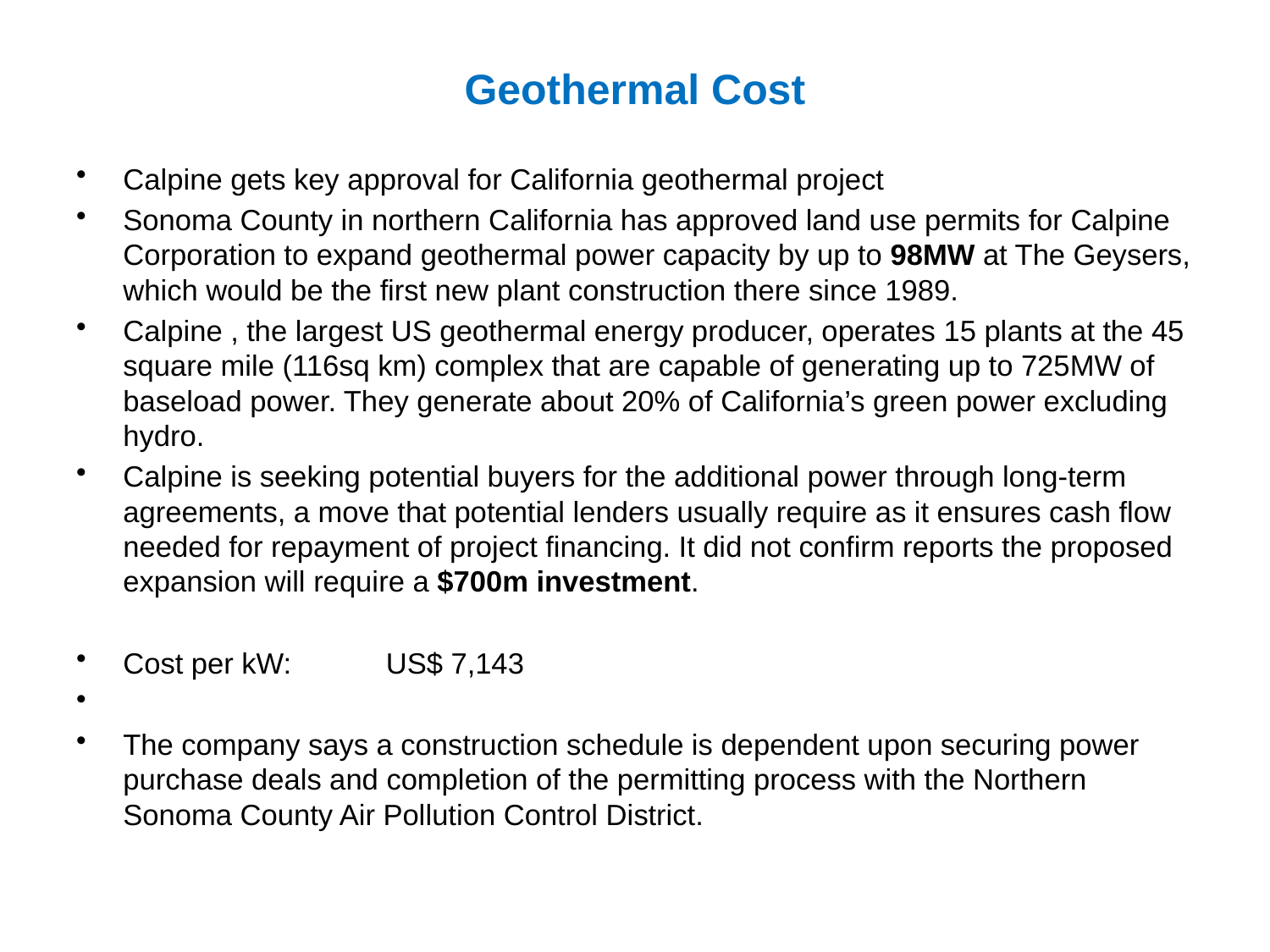

# Geothermal Cost
Calpine gets key approval for California geothermal project
Sonoma County in northern California has approved land use permits for Calpine Corporation to expand geothermal power capacity by up to 98MW at The Geysers, which would be the first new plant construction there since 1989.
Calpine , the largest US geothermal energy producer, operates 15 plants at the 45 square mile (116sq km) complex that are capable of generating up to 725MW of baseload power. They generate about 20% of California’s green power excluding hydro.
Calpine is seeking potential buyers for the additional power through long-term agreements, a move that potential lenders usually require as it ensures cash flow needed for repayment of project financing. It did not confirm reports the proposed expansion will require a $700m investment.

Cost per kW: 	US$ 7,143

The company says a construction schedule is dependent upon securing power purchase deals and completion of the permitting process with the Northern Sonoma County Air Pollution Control District.